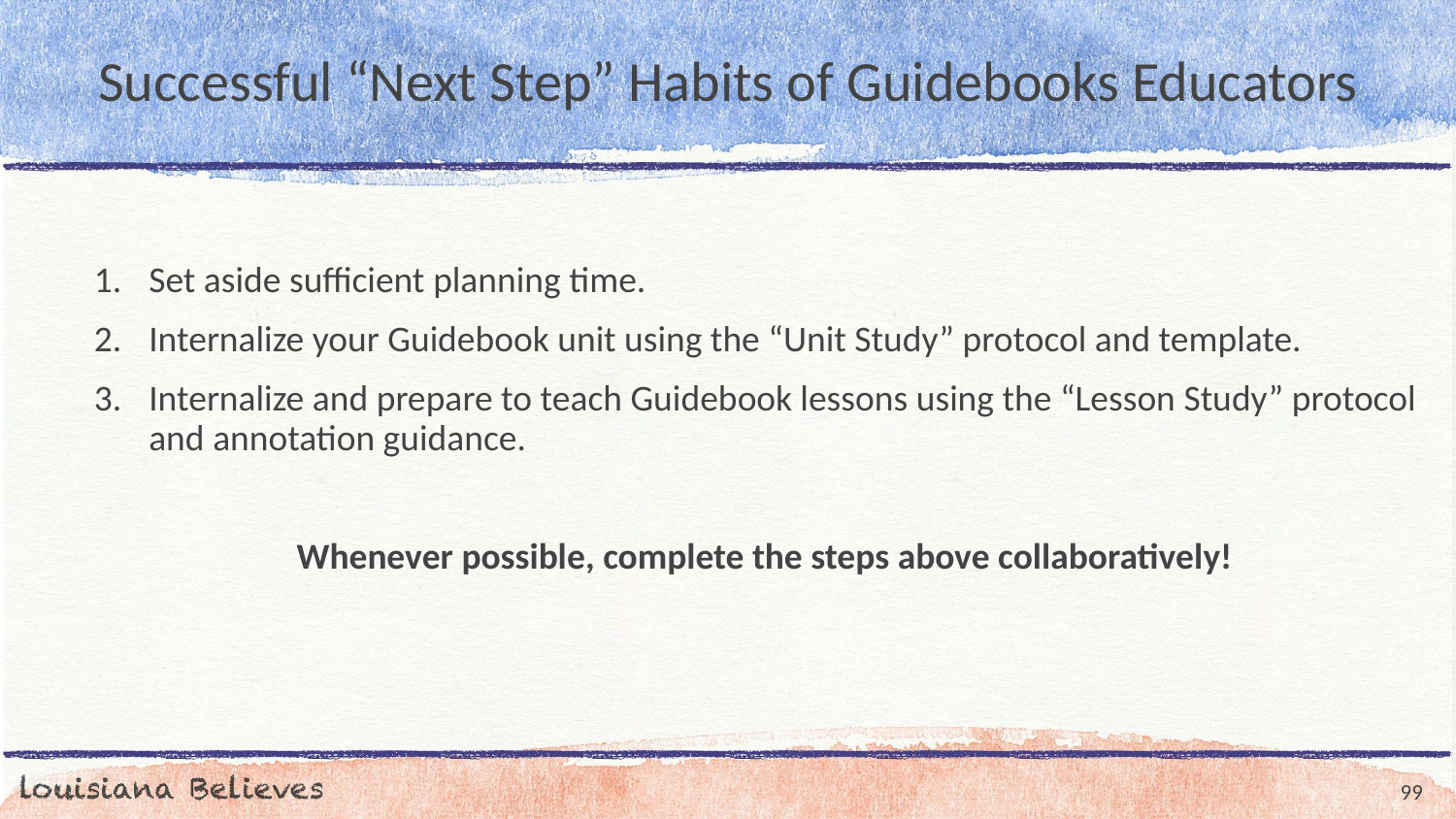

# Successful “Next Step” Habits of Guidebooks Educators
Set aside sufficient planning time.
Internalize your Guidebook unit using the “Unit Study” protocol and template.
Internalize and prepare to teach Guidebook lessons using the “Lesson Study” protocol and annotation guidance.

Whenever possible, complete the steps above collaboratively!